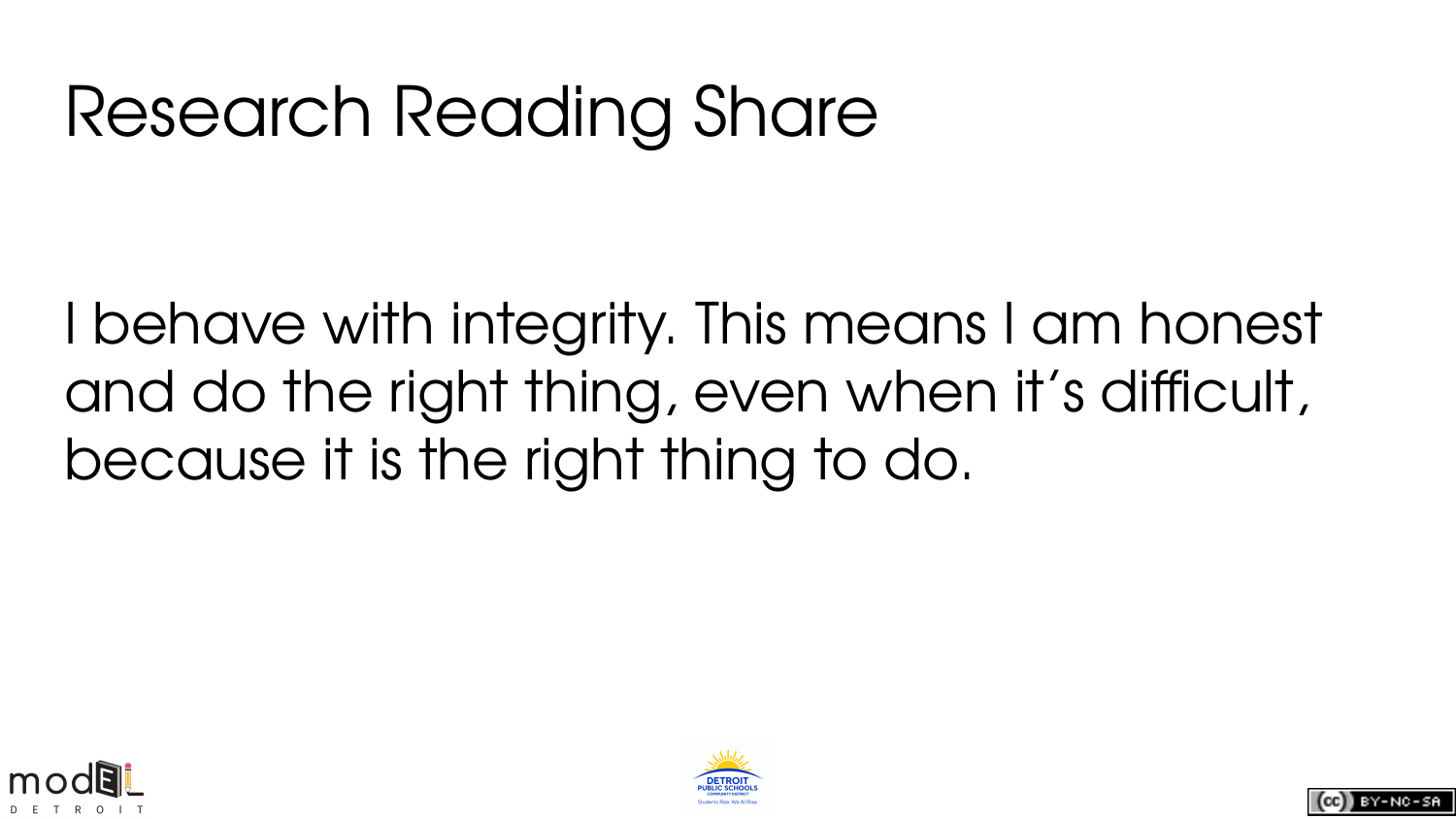

# Research Reading Share
I behave with integrity. This means I am honest and do the right thing, even when it’s difficult, because it is the right thing to do.